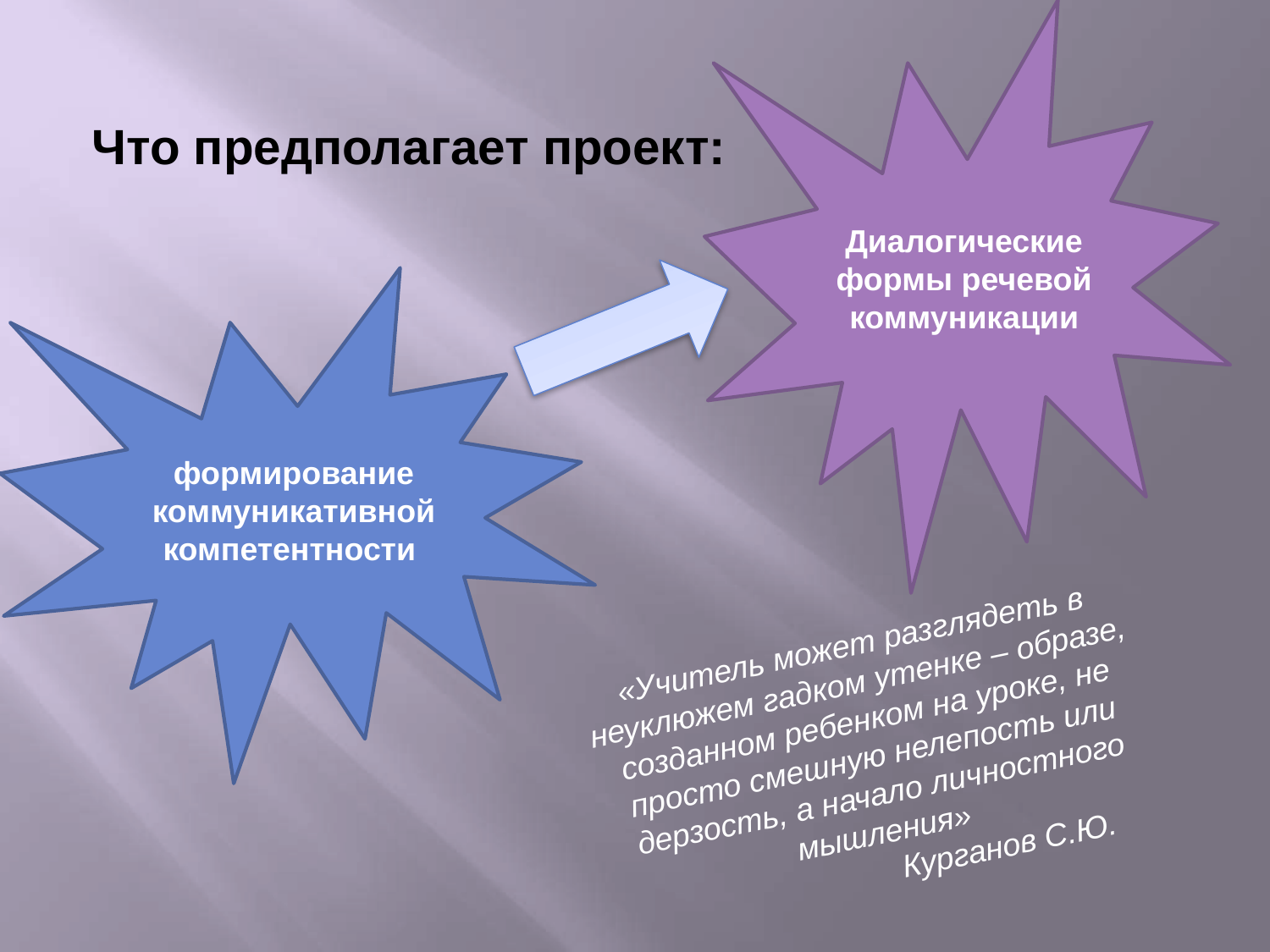

Диалогические формы речевой коммуникации
Что предполагает проект:
формирование коммуникативной компетентности

«Учитель может разглядеть в неуклюжем гадком утенке – образе, созданном ребенком на уроке, не просто смешную нелепость или дерзость, а начало личностного мышления»
                          Курганов С.Ю.